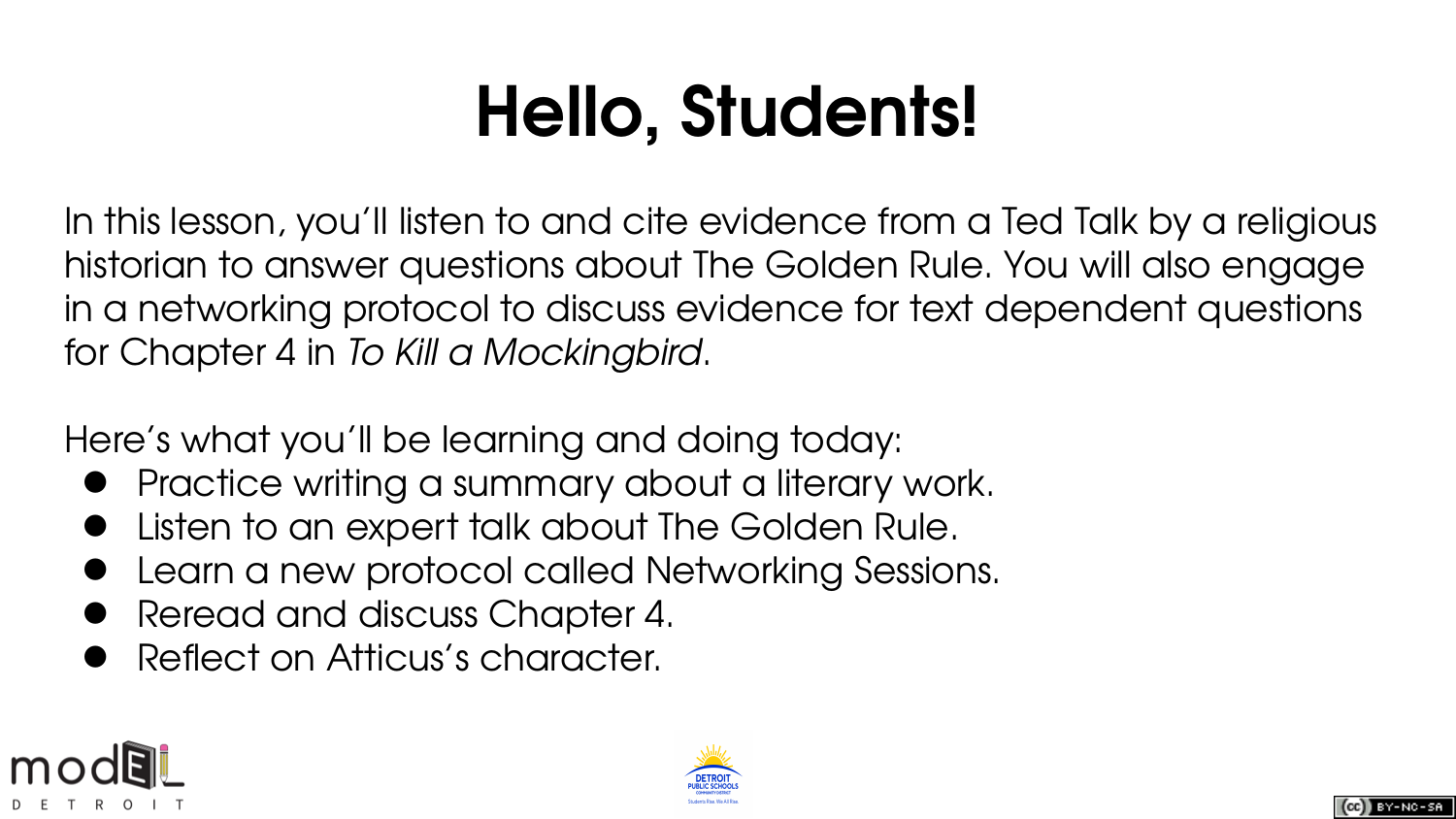

# Hello, Students!
In this lesson, you’ll listen to and cite evidence from a Ted Talk by a religious historian to answer questions about The Golden Rule. You will also engage in a networking protocol to discuss evidence for text dependent questions for Chapter 4 in To Kill a Mockingbird.

Here’s what you’ll be learning and doing today:
Practice writing a summary about a literary work.
Listen to an expert talk about The Golden Rule.
Learn a new protocol called Networking Sessions.
Reread and discuss Chapter 4.
Reflect on Atticus’s character.